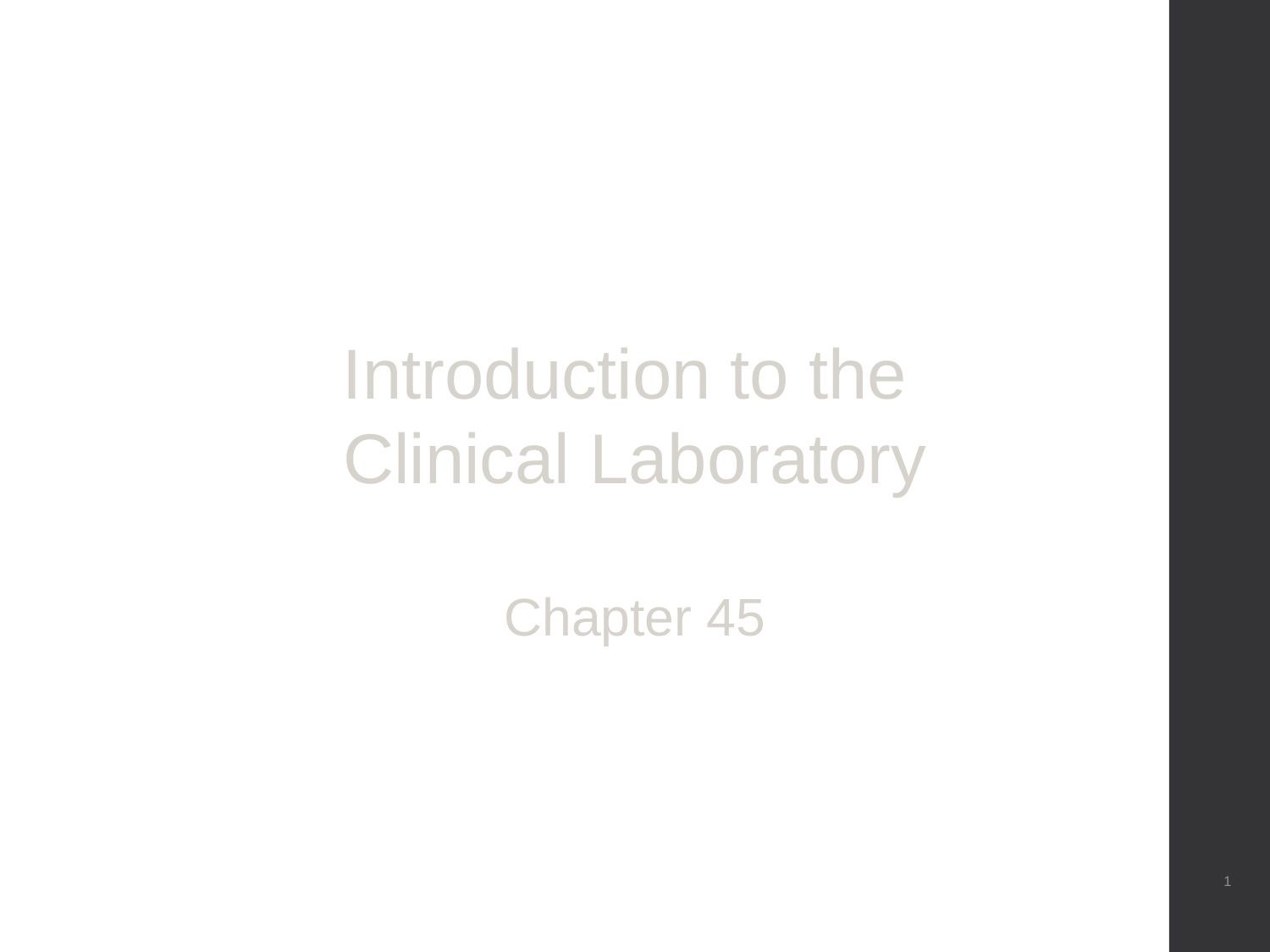

Introduction to the
Clinical Laboratory

Chapter 45
 1